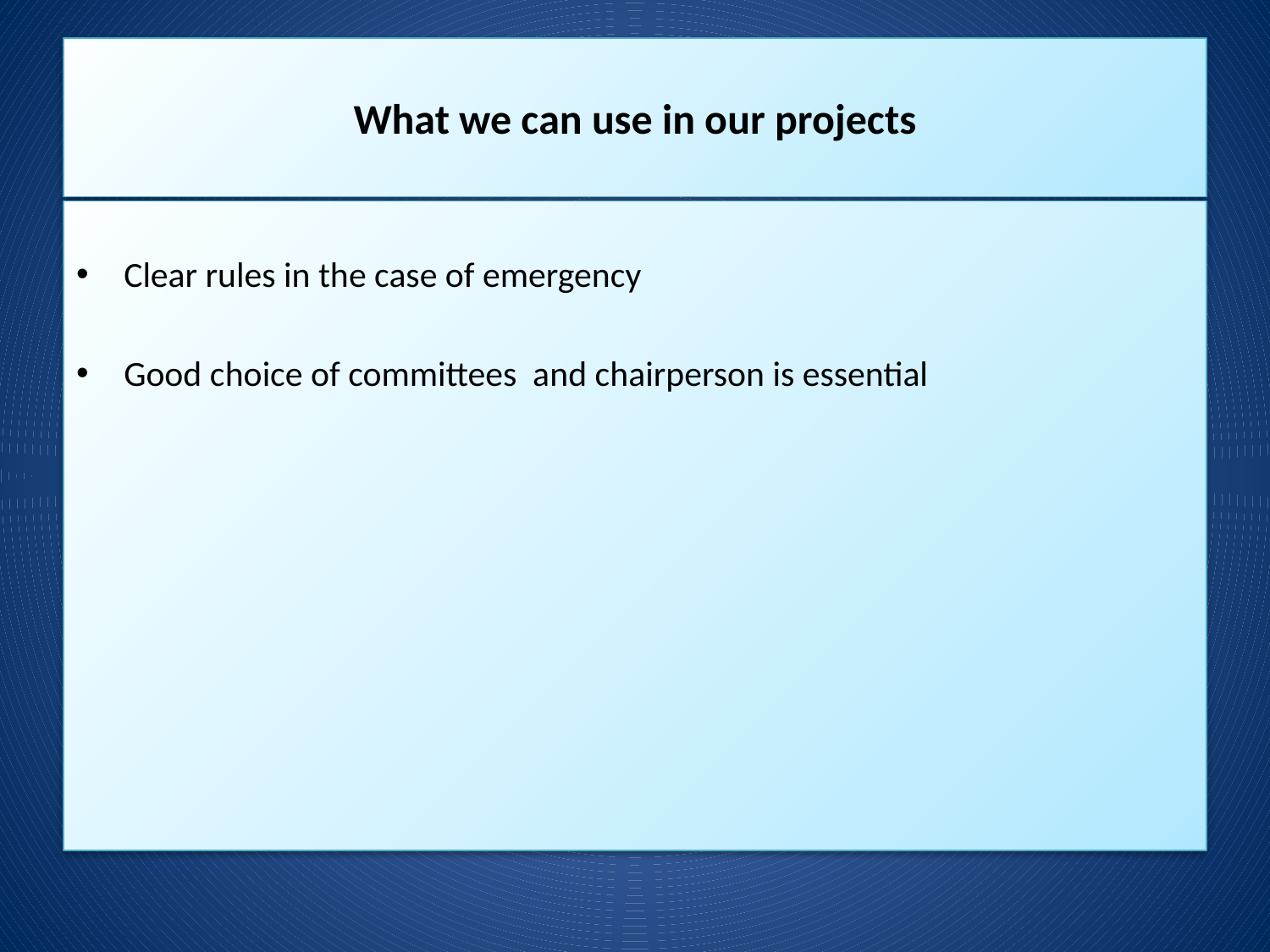

# What we can use in our projects

Clear rules in the case of emergency

Good choice of committees  and chairperson is essential